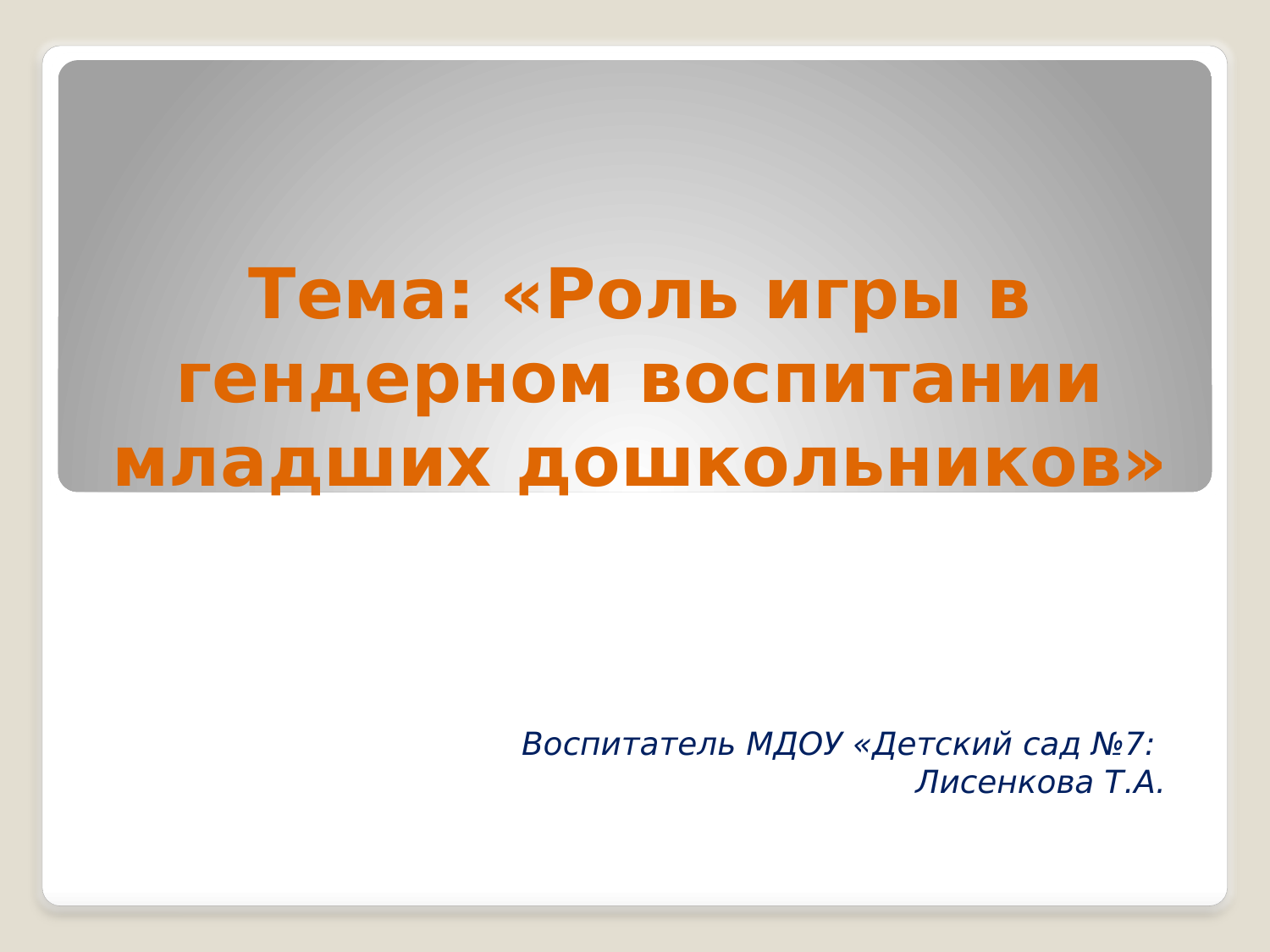

# Тема: «Роль игры в гендерном воспитании младших дошкольников»
Воспитатель МДОУ «Детский сад №7:
Лисенкова Т.А.